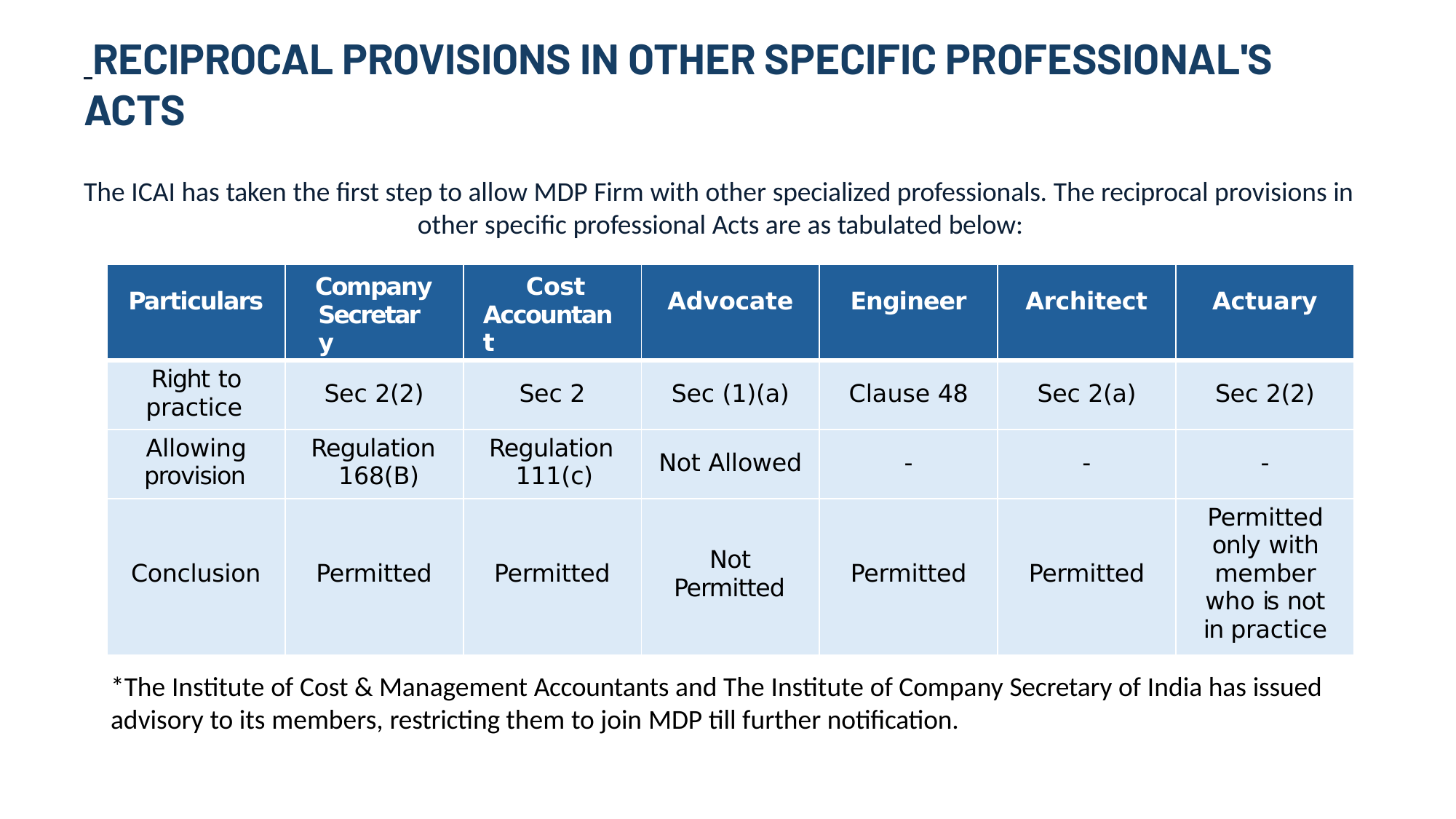

# RECIPROCAL PROVISIONS IN OTHER SPECIFIC PROFESSIONAL'S ACTS
The ICAI has taken the first step to allow MDP Firm with other specialized professionals. The reciprocal provisions in other specific professional Acts are as tabulated below:
| Particulars | Company Secretary | Cost Accountant | Advocate | Engineer | Architect | Actuary |
| --- | --- | --- | --- | --- | --- | --- |
| Right to practice | Sec 2(2) | Sec 2 | Sec (1)(a) | Clause 48 | Sec 2(a) | Sec 2(2) |
| Allowing provision | Regulation 168(B) | Regulation 111(c) | Not Allowed | - | - | - |
| Conclusion | Permitted | Permitted | Not Permitted | Permitted | Permitted | Permitted only with member who is not in practice |
*The Institute of Cost & Management Accountants and The Institute of Company Secretary of India has issued advisory to its members, restricting them to join MDP till further notification.